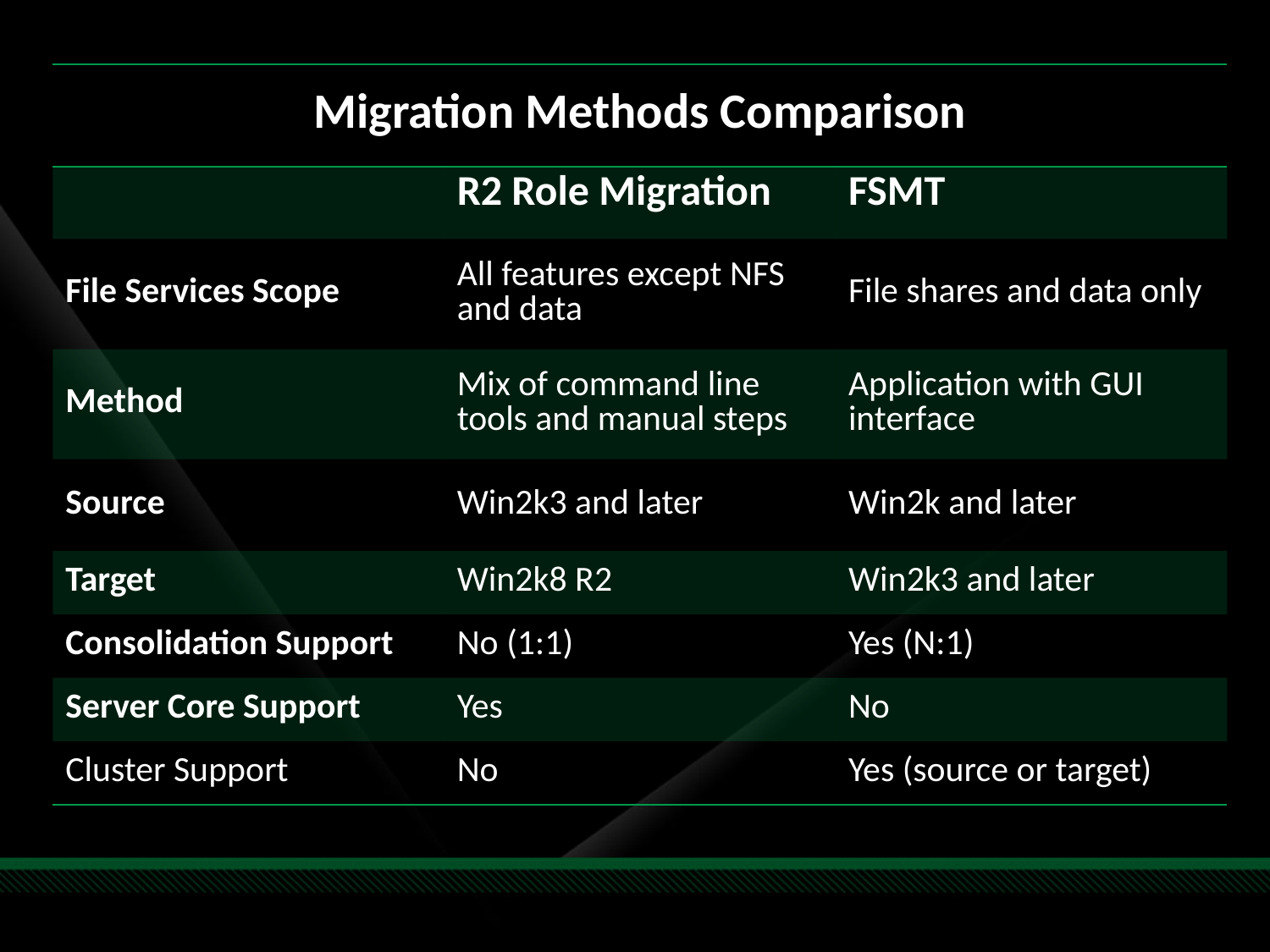

| Migration Methods Comparison |  |  |
| --- | --- | --- |
|  | R2 Role Migration | FSMT |
| File Services Scope | All features except NFS and data | File shares and data only |
| Method | Mix of command line tools and manual steps | Application with GUI interface |
| Source | Win2k3 and later | Win2k and later |
| Target | Win2k8 R2 | Win2k3 and later |
| Consolidation Support | No (1:1) | Yes (N:1) |
| Server Core Support | Yes | No |
| Cluster Support | No | Yes (source or target) |